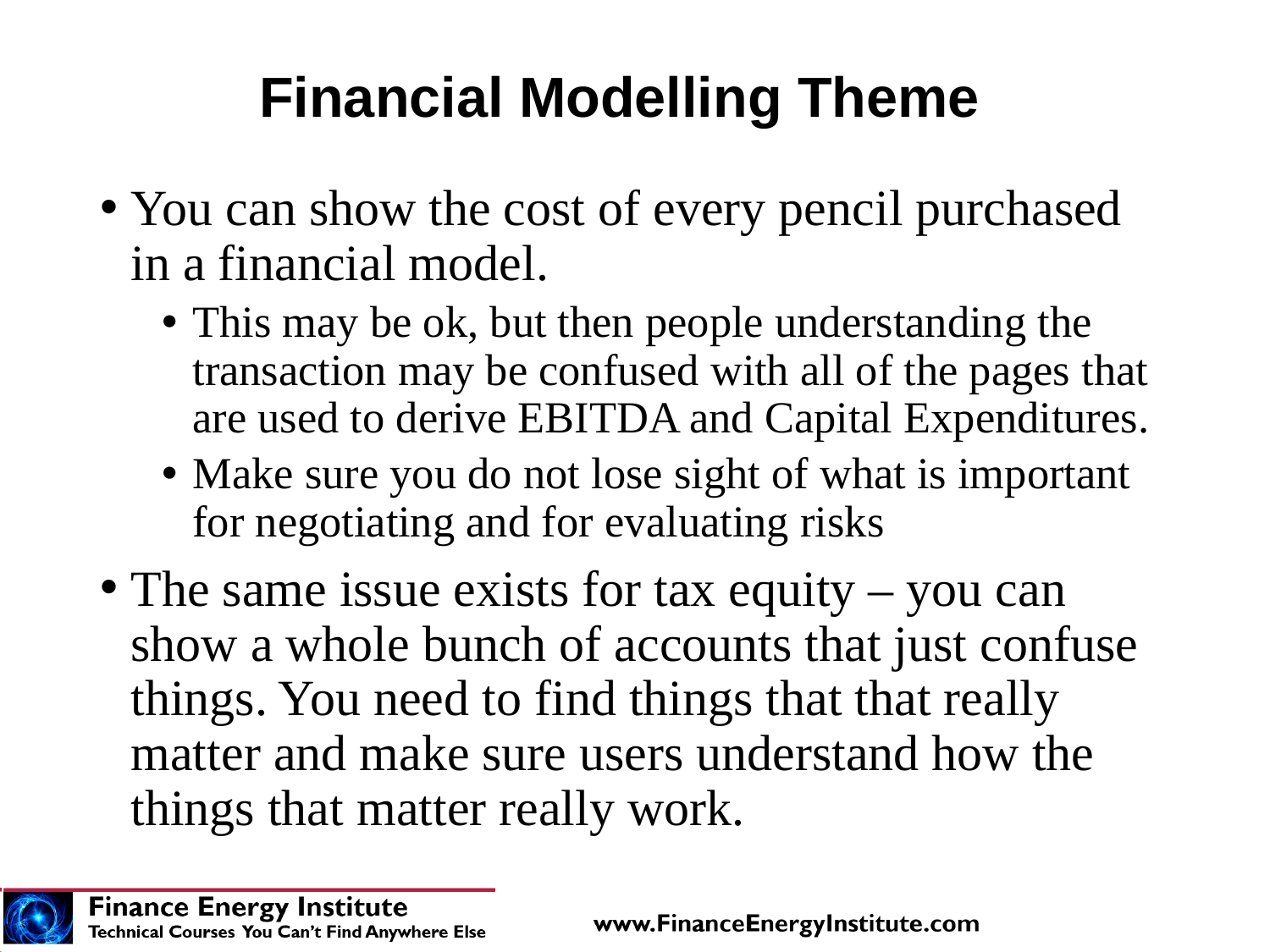

# Financial Modelling Theme
You can show the cost of every pencil purchased in a financial model.
This may be ok, but then people understanding the transaction may be confused with all of the pages that are used to derive EBITDA and Capital Expenditures.
Make sure you do not lose sight of what is important for negotiating and for evaluating risks
The same issue exists for tax equity – you can show a whole bunch of accounts that just confuse things. You need to find things that that really matter and make sure users understand how the things that matter really work.